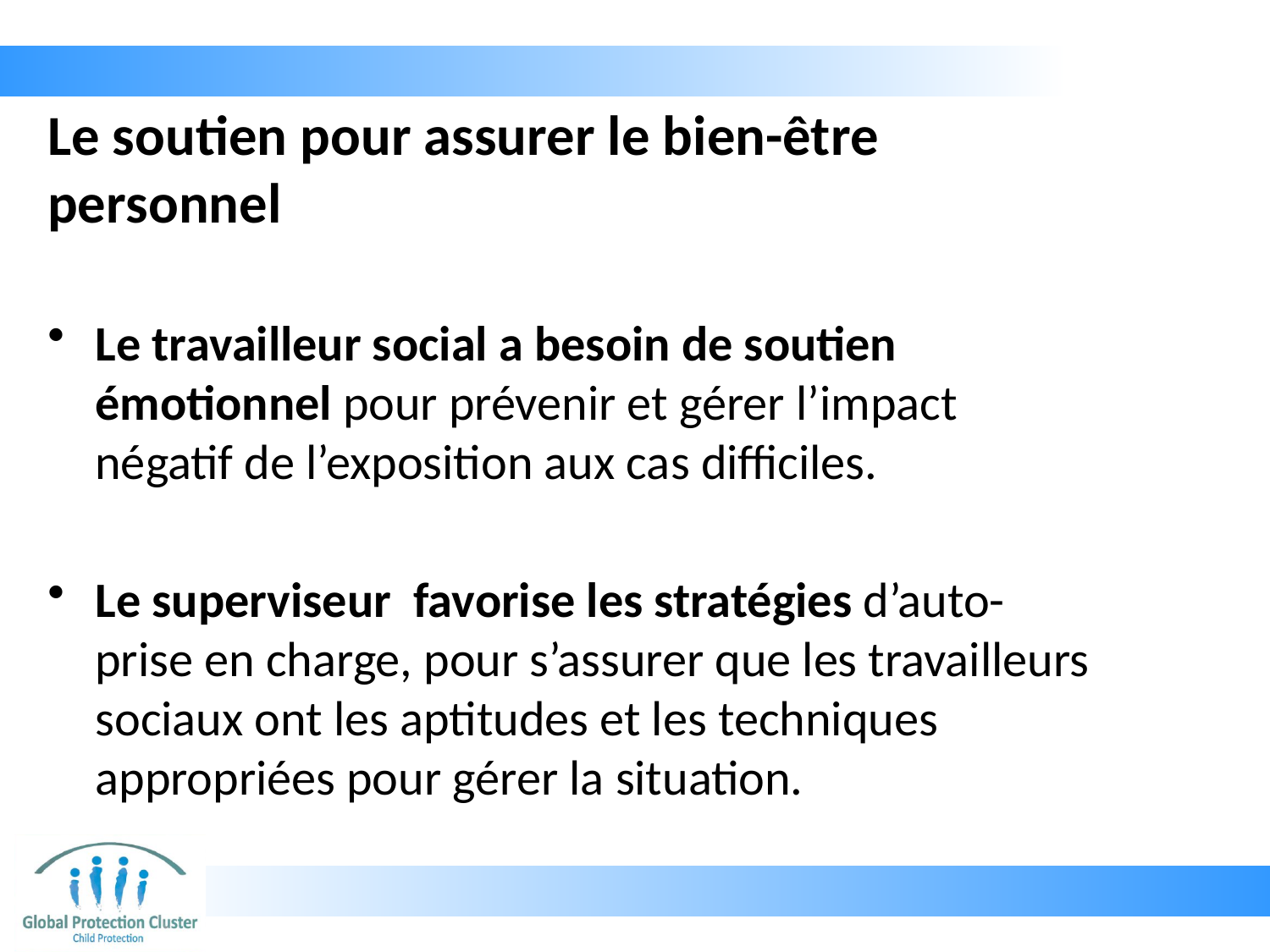

# Le soutien pour assurer le bien-être personnel

Le travailleur social a besoin de soutien émotionnel pour prévenir et gérer l’impact négatif de l’exposition aux cas difficiles.

Le superviseur  favorise les stratégies d’auto-prise en charge, pour s’assurer que les travailleurs sociaux ont les aptitudes et les techniques appropriées pour gérer la situation.